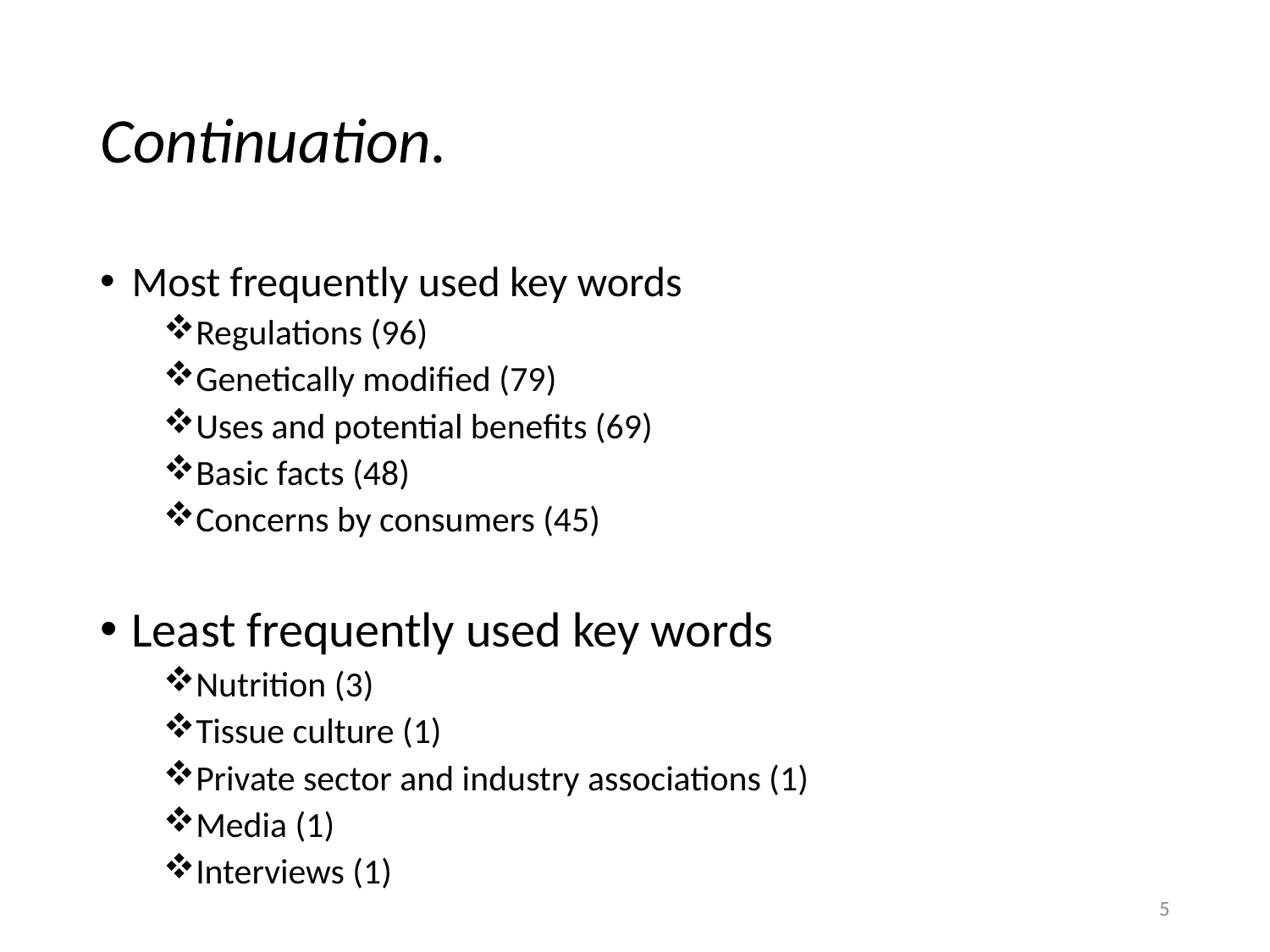

# Continuation.
Most frequently used key words
Regulations (96)
Genetically modified (79)
Uses and potential benefits (69)
Basic facts (48)
Concerns by consumers (45)

Least frequently used key words
Nutrition (3)
Tissue culture (1)
Private sector and industry associations (1)
Media (1)
Interviews (1)
5